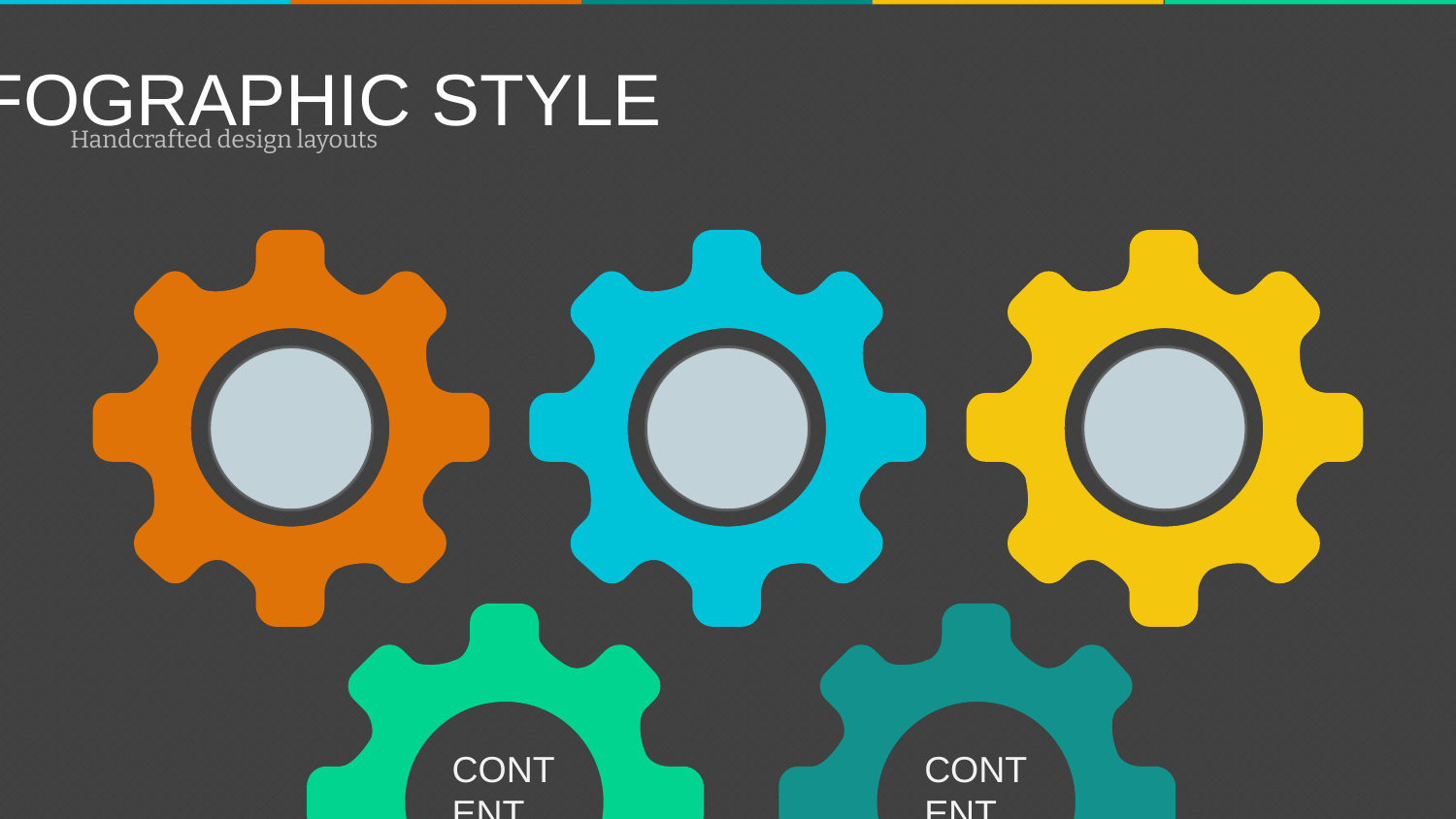

INFOGRAPHIC STYLE
Handcrafted design layouts

CONTENT
CONTENT